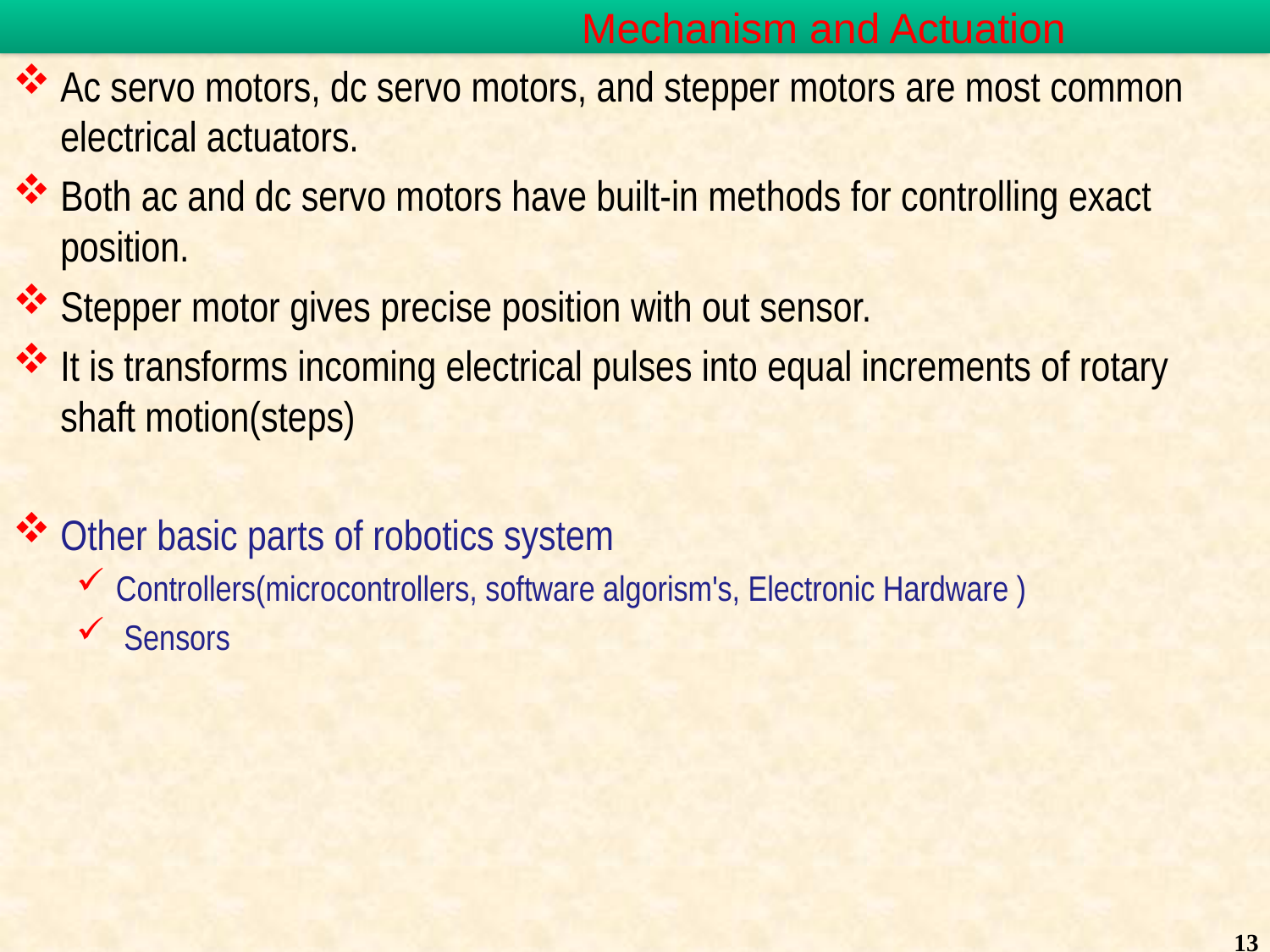

Mechanism and Actuation
Ac servo motors, dc servo motors, and stepper motors are most common electrical actuators.
Both ac and dc servo motors have built-in methods for controlling exact position.
Stepper motor gives precise position with out sensor.
It is transforms incoming electrical pulses into equal increments of rotary shaft motion(steps)

Other basic parts of robotics system
Controllers(microcontrollers, software algorism's, Electronic Hardware )
 Sensors

13